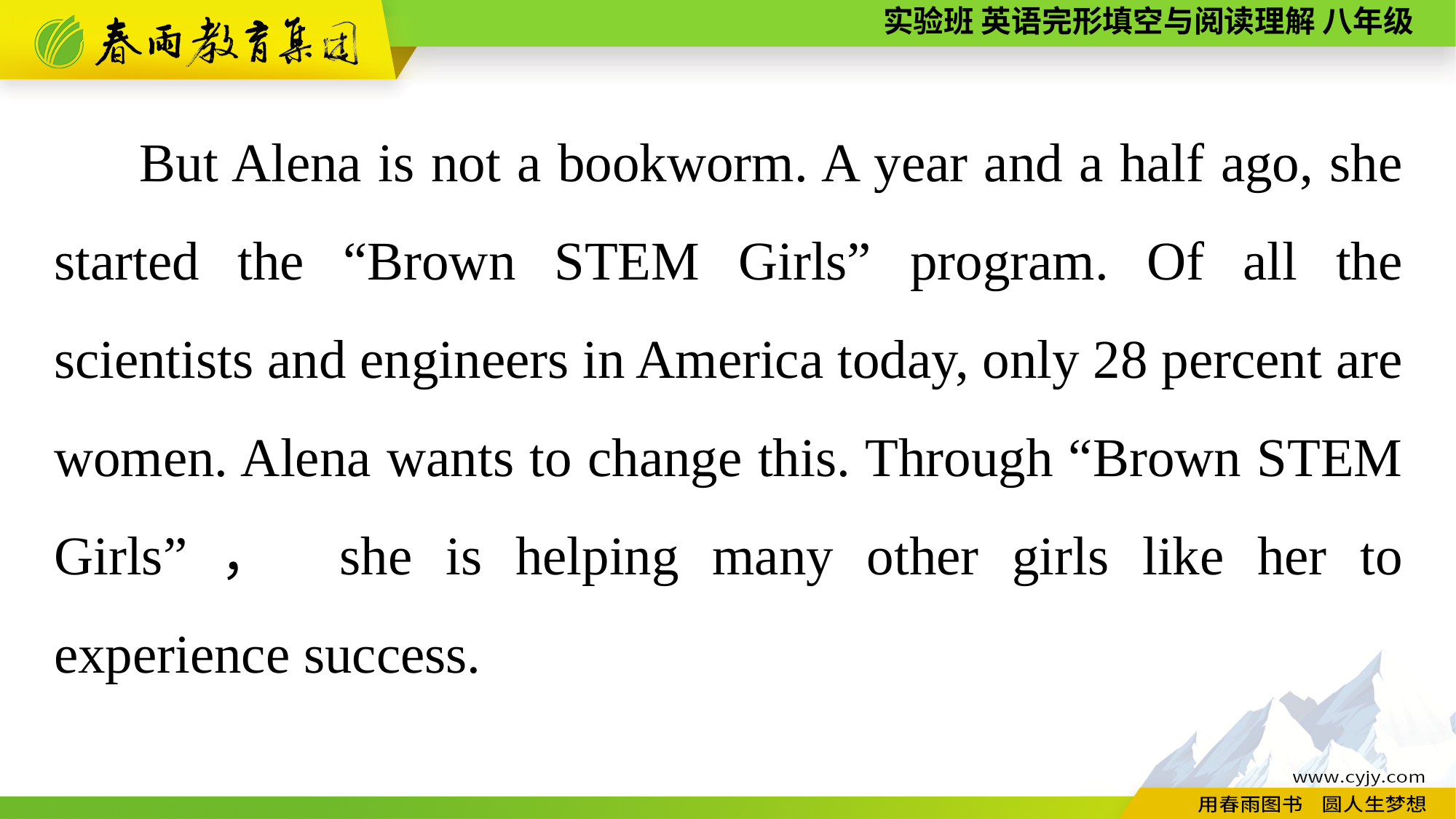

But Alena is not a bookworm. A year and a half ago, she started the “Brown STEM Girls” program. Of all the scientists and engineers in America today, only 28 percent are women. Alena wants to change this. Through “Brown STEM Girls”， she is helping many other girls like her to experience success.